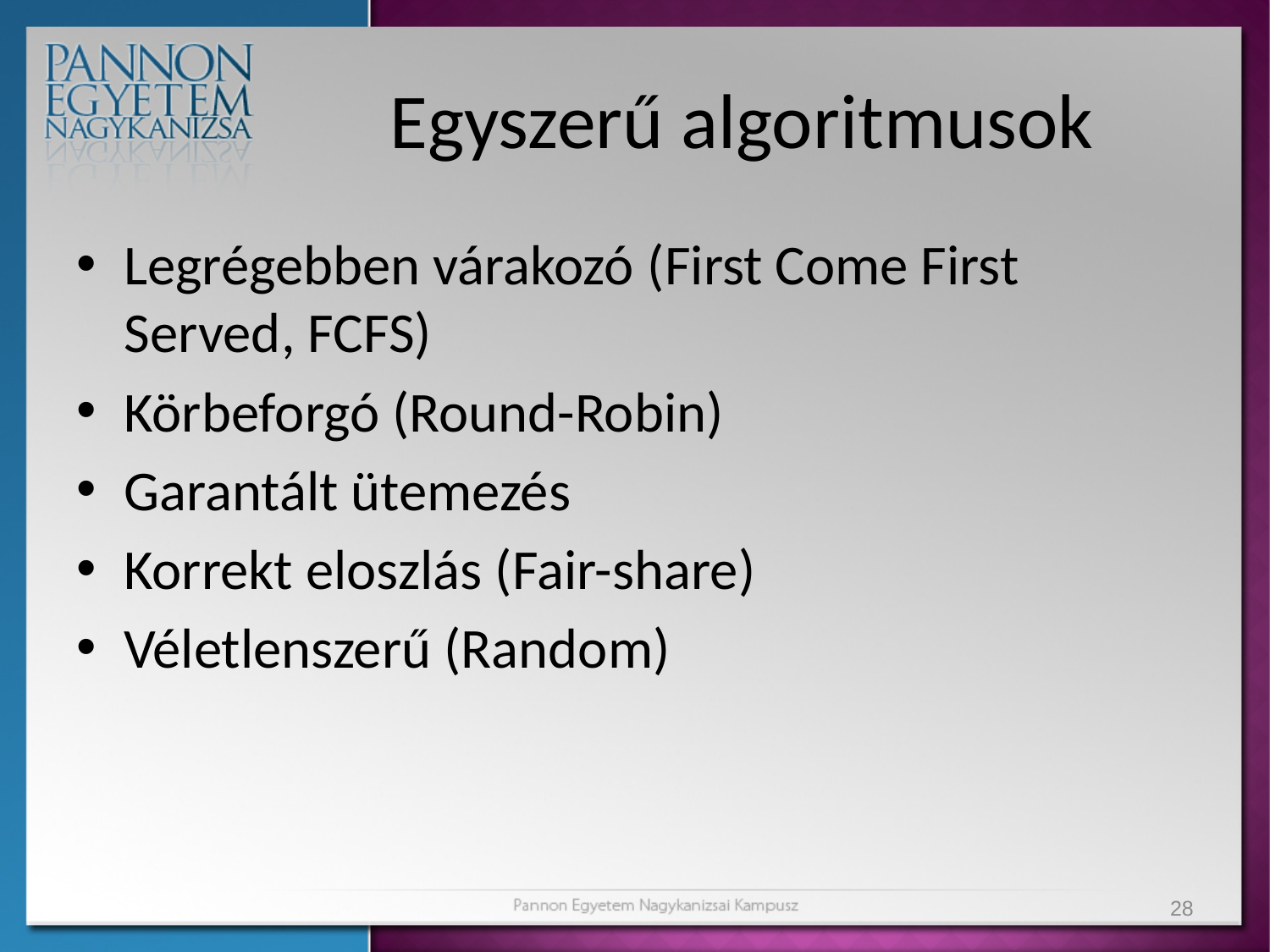

# Egyszerű algoritmusok
Legrégebben várakozó (First Come First Served, FCFS)
Körbeforgó (Round-Robin)
Garantált ütemezés
Korrekt eloszlás (Fair-share)
Véletlenszerű (Random)
28